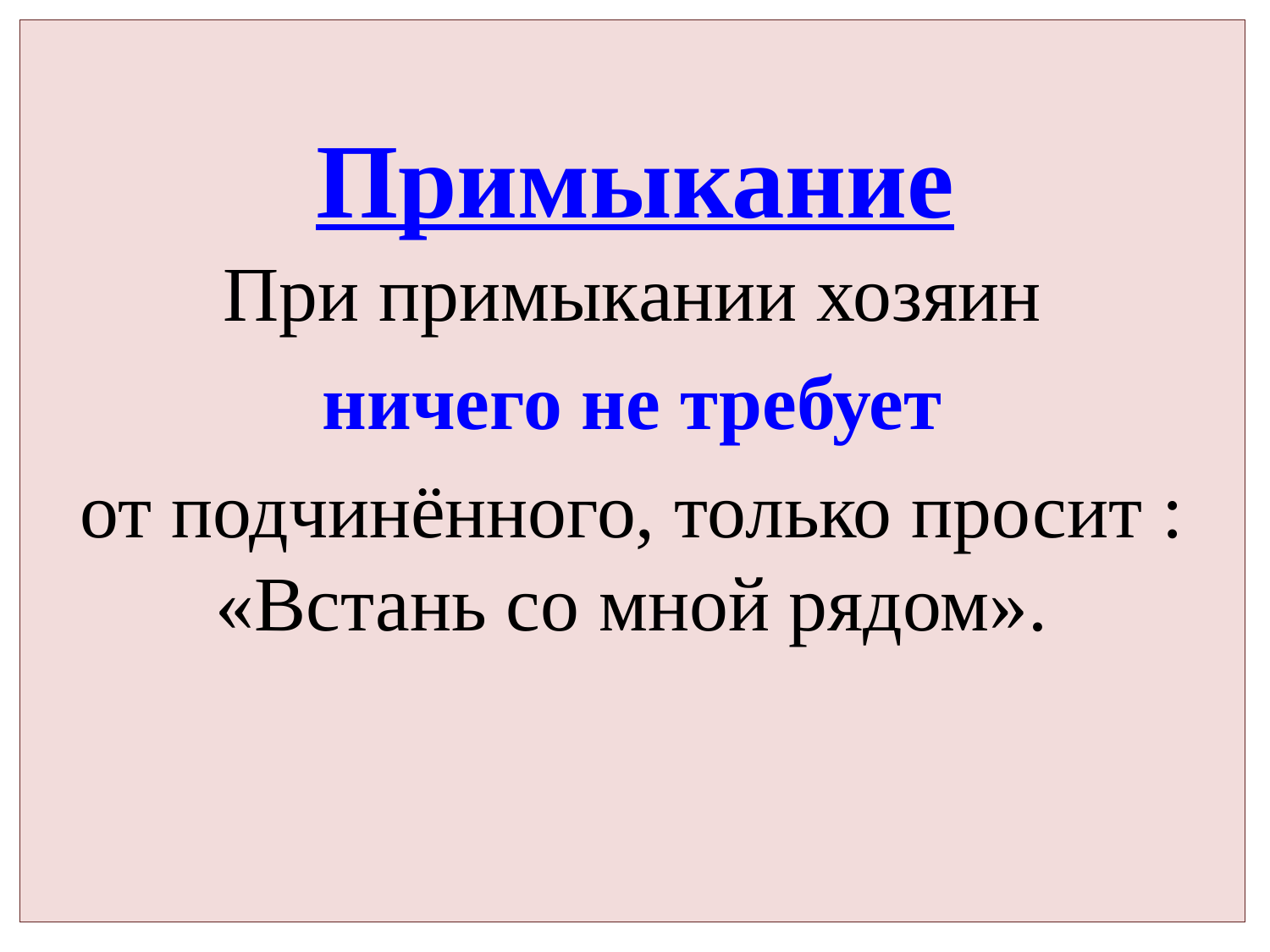

При примыкании хозяин
ничего не требует
от подчинённого, только просит : «Встань со мной рядом».
Примыкание